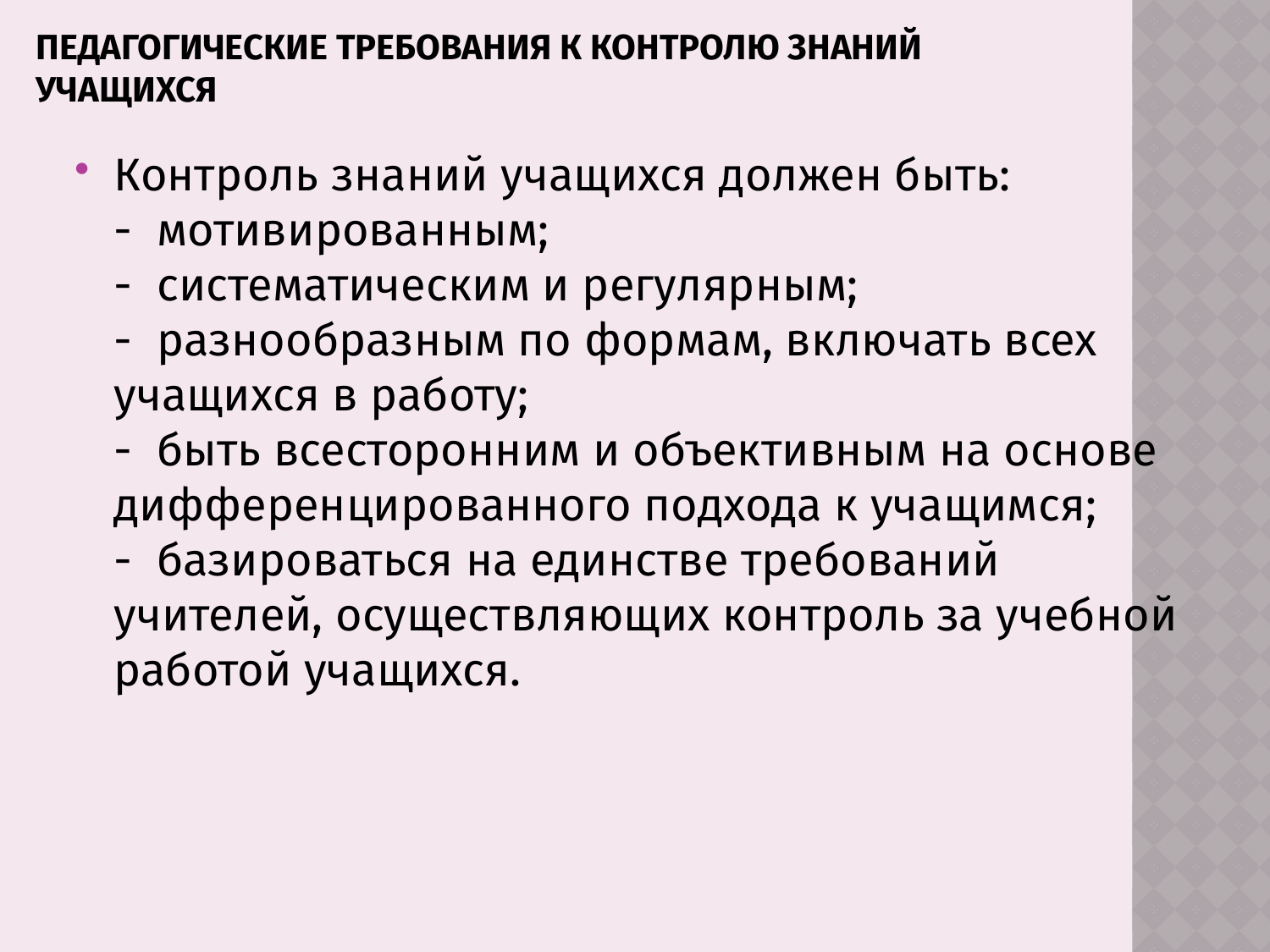

# Педагогические требования к контролю знаний учащихся
Контроль знаний учащихся должен быть:
-  мотивированным;
-  систематическим и регулярным;
-  разнообразным по формам, включать всех учащихся в работу;
-  быть всесторонним и объективным на основе дифференцированного подхода к учащимся;
-  базироваться на единстве требований учителей, осуществляющих контроль за учебной работой учащихся.